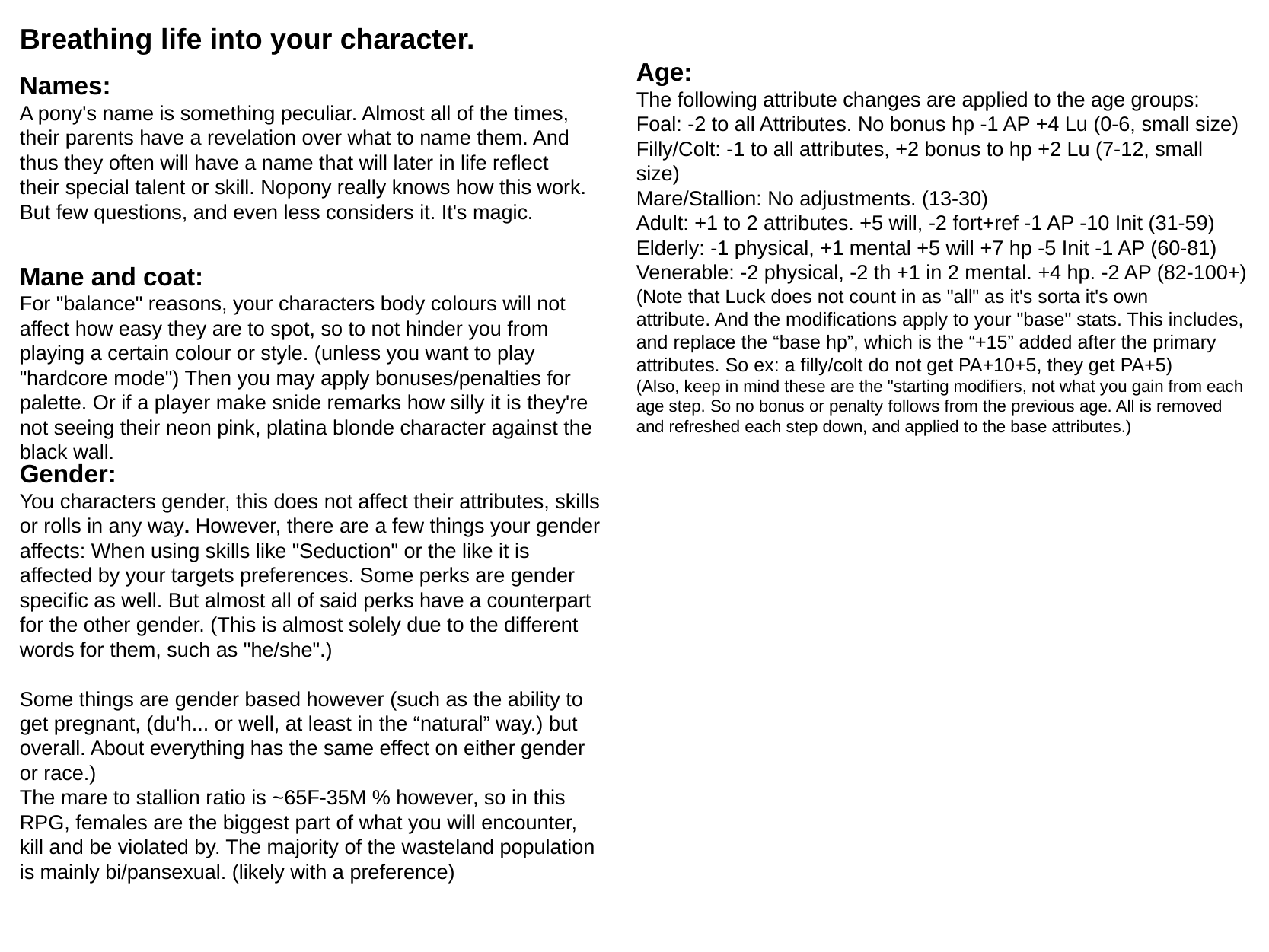

Breathing life into your character.
Age:
The following attribute changes are applied to the age groups:
Foal: -2 to all Attributes. No bonus hp -1 AP +4 Lu (0-6, small size)
Filly/Colt: -1 to all attributes, +2 bonus to hp +2 Lu (7-12, small size)
Mare/Stallion: No adjustments. (13-30)
Adult: +1 to 2 attributes. +5 will, -2 fort+ref -1 AP -10 Init (31-59)
Elderly: -1 physical, +1 mental +5 will +7 hp -5 Init -1 AP (60-81)
Venerable: -2 physical, -2 th +1 in 2 mental. +4 hp. -2 AP (82-100+)
(Note that Luck does not count in as "all" as it's sorta it's own
attribute. And the modifications apply to your "base" stats. This includes, and replace the “base hp”, which is the “+15” added after the primary attributes. So ex: a filly/colt do not get PA+10+5, they get PA+5)
(Also, keep in mind these are the "starting modifiers, not what you gain from each age step. So no bonus or penalty follows from the previous age. All is removed and refreshed each step down, and applied to the base attributes.)
Names:
A pony's name is something peculiar. Almost all of the times, their parents have a revelation over what to name them. And thus they often will have a name that will later in life reflect their special talent or skill. Nopony really knows how this work. But few questions, and even less considers it. It's magic.
Mane and coat:
For "balance" reasons, your characters body colours will not affect how easy they are to spot, so to not hinder you from playing a certain colour or style. (unless you want to play "hardcore mode") Then you may apply bonuses/penalties for palette. Or if a player make snide remarks how silly it is they're not seeing their neon pink, platina blonde character against the black wall.
Gender:
You characters gender, this does not affect their attributes, skills or rolls in any way. However, there are a few things your gender affects: When using skills like "Seduction" or the like it is affected by your targets preferences. Some perks are gender specific as well. But almost all of said perks have a counterpart for the other gender. (This is almost solely due to the different words for them, such as "he/she".)

Some things are gender based however (such as the ability to get pregnant, (du'h... or well, at least in the “natural” way.) but overall. About everything has the same effect on either gender or race.)
The mare to stallion ratio is ~65F-35M % however, so in this RPG, females are the biggest part of what you will encounter, kill and be violated by. The majority of the wasteland population is mainly bi/pansexual. (likely with a preference)